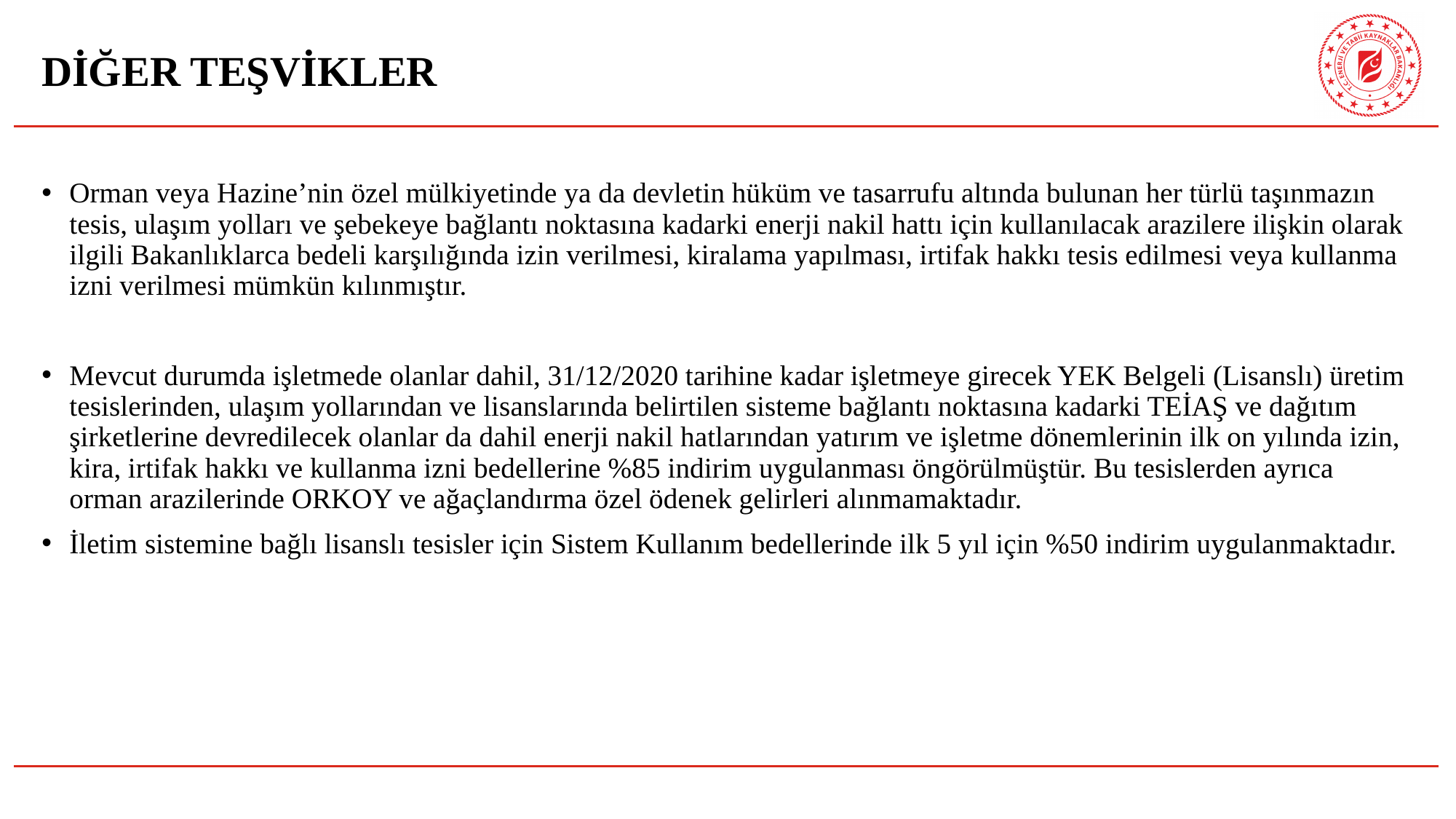

# DİĞER TEŞVİKLER
Orman veya Hazine’nin özel mülkiyetinde ya da devletin hüküm ve tasarrufu altında bulunan her türlü taşınmazın tesis, ulaşım yolları ve şebekeye bağlantı noktasına kadarki enerji nakil hattı için kullanılacak arazilere ilişkin olarak ilgili Bakanlıklarca bedeli karşılığında izin verilmesi, kiralama yapılması, irtifak hakkı tesis edilmesi veya kullanma izni verilmesi mümkün kılınmıştır.

Mevcut durumda işletmede olanlar dahil, 31/12/2020 tarihine kadar işletmeye girecek YEK Belgeli (Lisanslı) üretim tesislerinden, ulaşım yollarından ve lisanslarında belirtilen sisteme bağlantı noktasına kadarki TEİAŞ ve dağıtım şirketlerine devredilecek olanlar da dahil enerji nakil hatlarından yatırım ve işletme dönemlerinin ilk on yılında izin, kira, irtifak hakkı ve kullanma izni bedellerine %85 indirim uygulanması öngörülmüştür. Bu tesislerden ayrıca orman arazilerinde ORKOY ve ağaçlandırma özel ödenek gelirleri alınmamaktadır.
İletim sistemine bağlı lisanslı tesisler için Sistem Kullanım bedellerinde ilk 5 yıl için %50 indirim uygulanmaktadır.